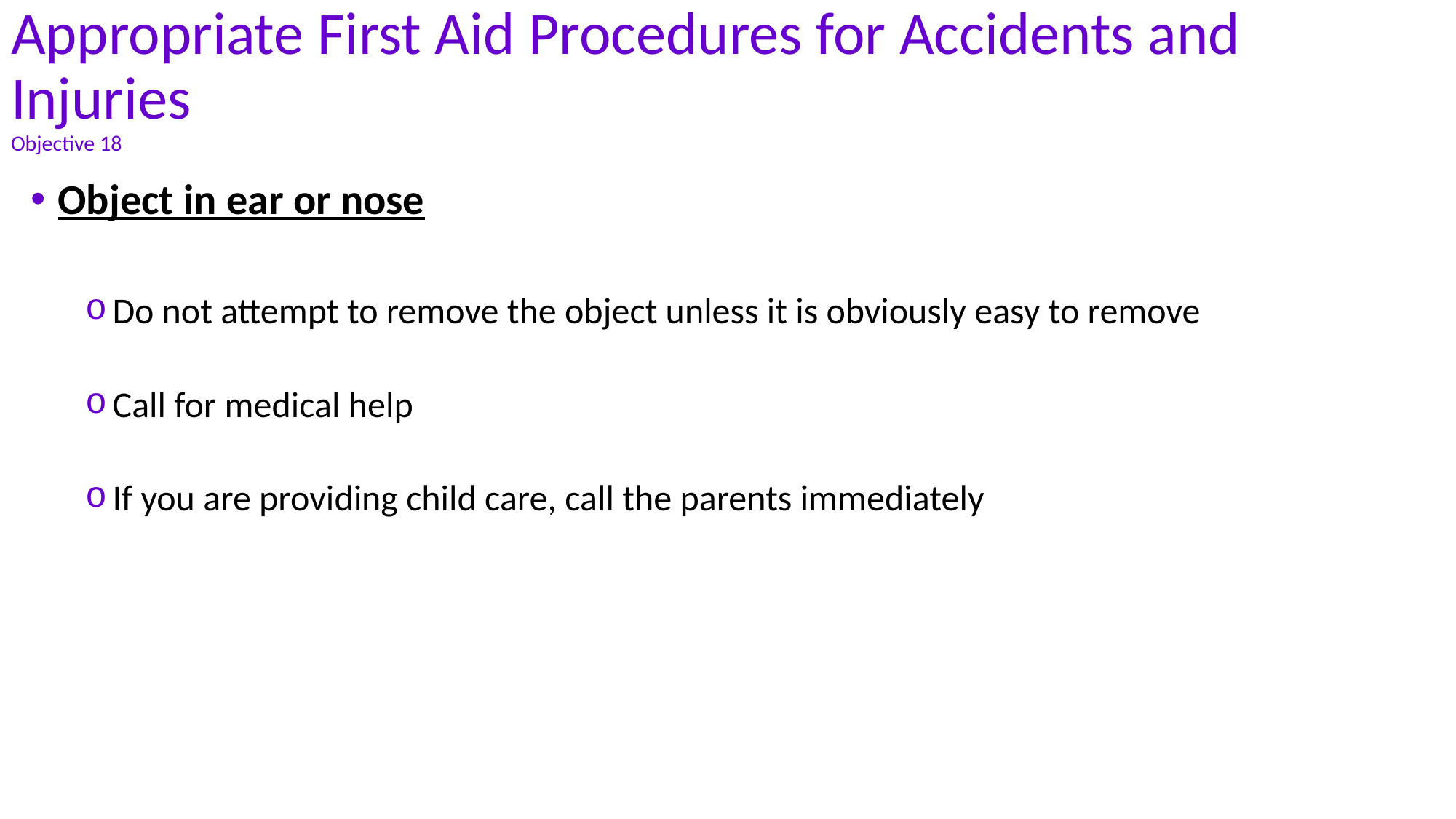

# Appropriate First Aid Procedures for Accidents and Injuries Objective 18
Object in ear or nose

Do not attempt to remove the object unless it is obviously easy to remove

Call for medical help

If you are providing child care, call the parents immediately